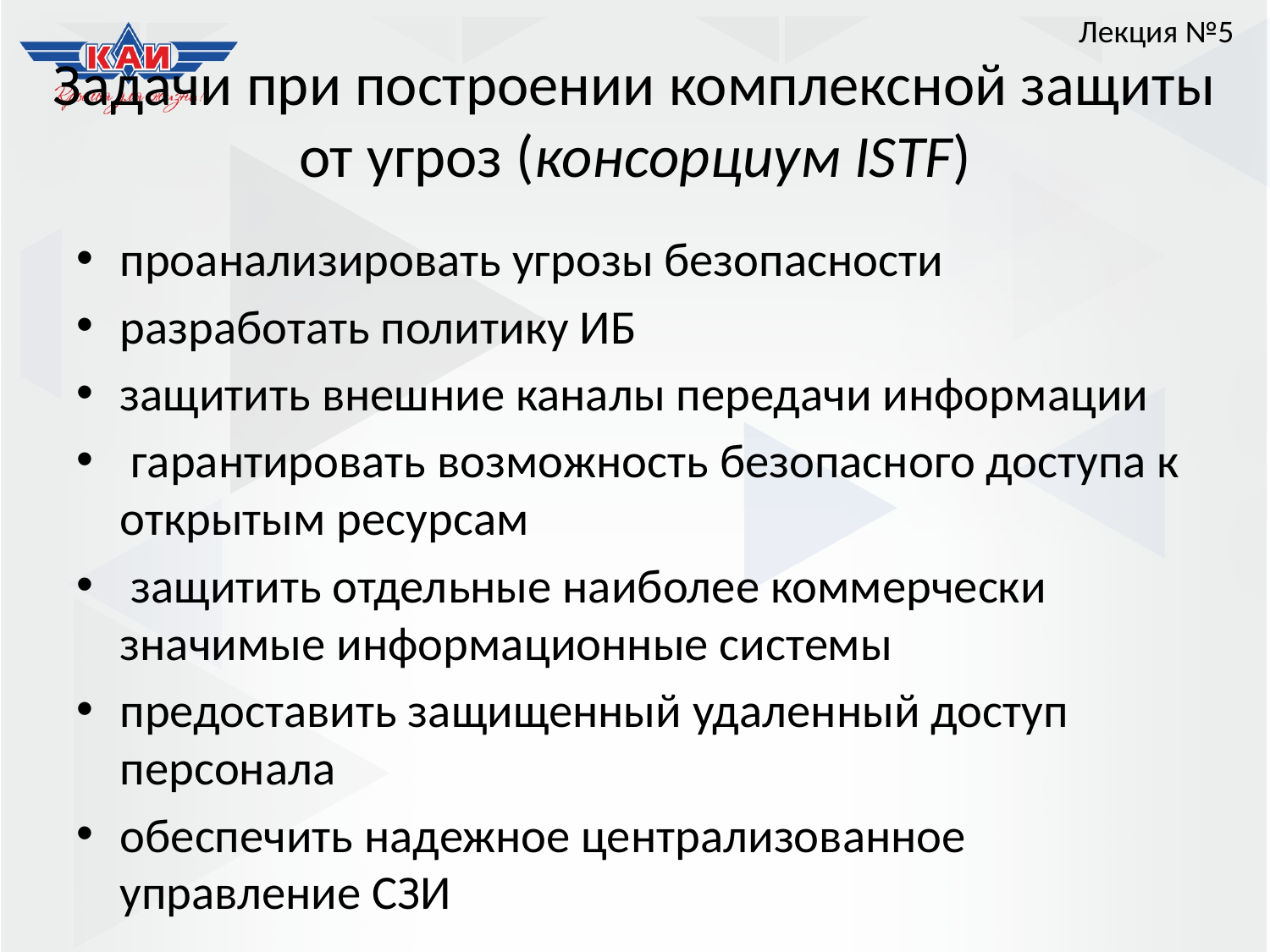

Лекция №5
# Задачи при построении комплексной защиты от угроз (консорциум ISTF)
проанализировать угрозы безопасности
разработать политику ИБ
защитить внешние каналы передачи информации
 гарантировать возможность безопасного доступа к открытым ресурсам
 защитить отдельные наиболее коммерчески значимые информационные системы
предоставить защищенный удаленный доступ персонала
обеспечить надежное централизованное управление СЗИ